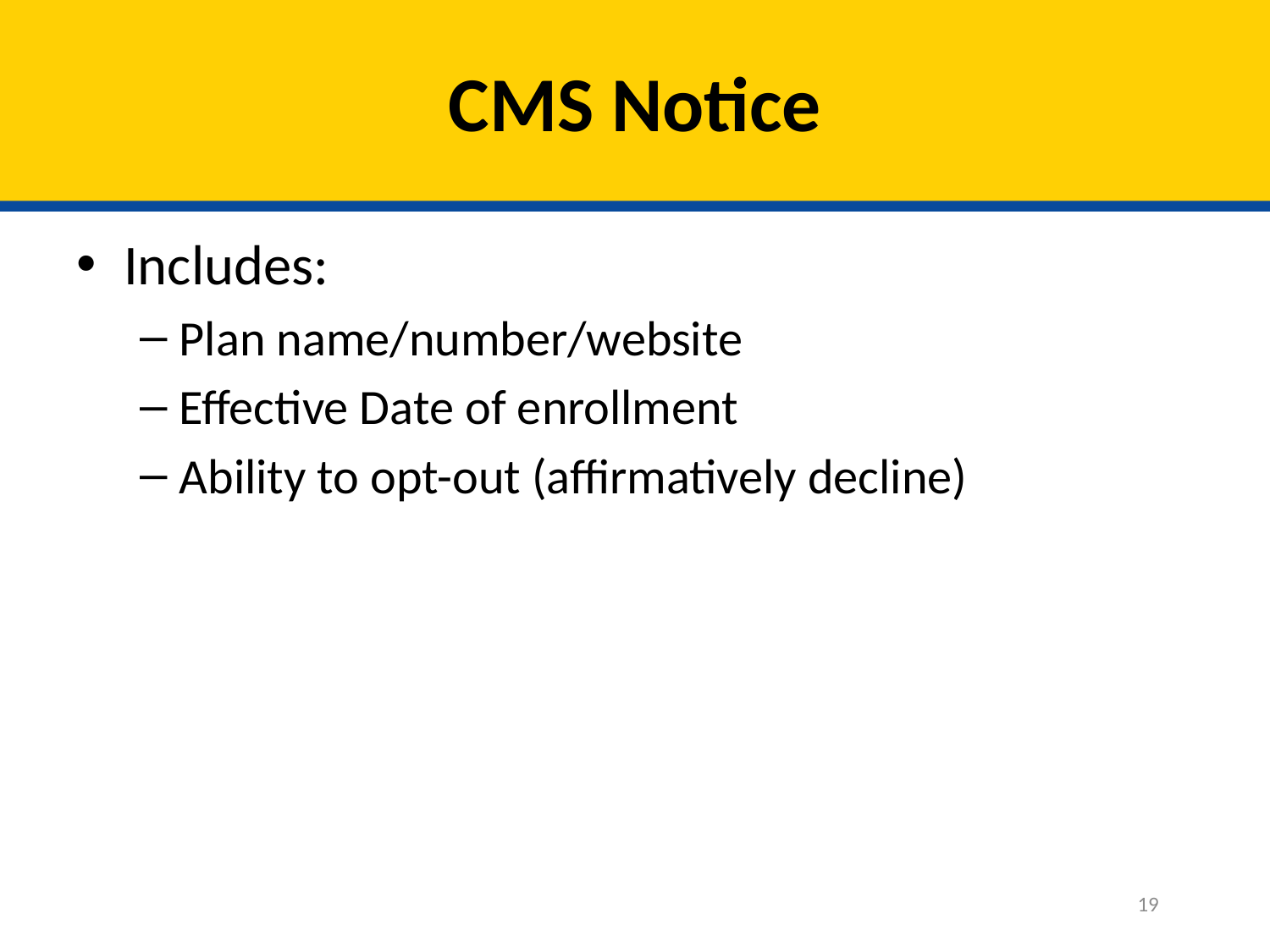

# CMS Notice
Includes:
Plan name/number/website
Effective Date of enrollment
Ability to opt-out (affirmatively decline)

19